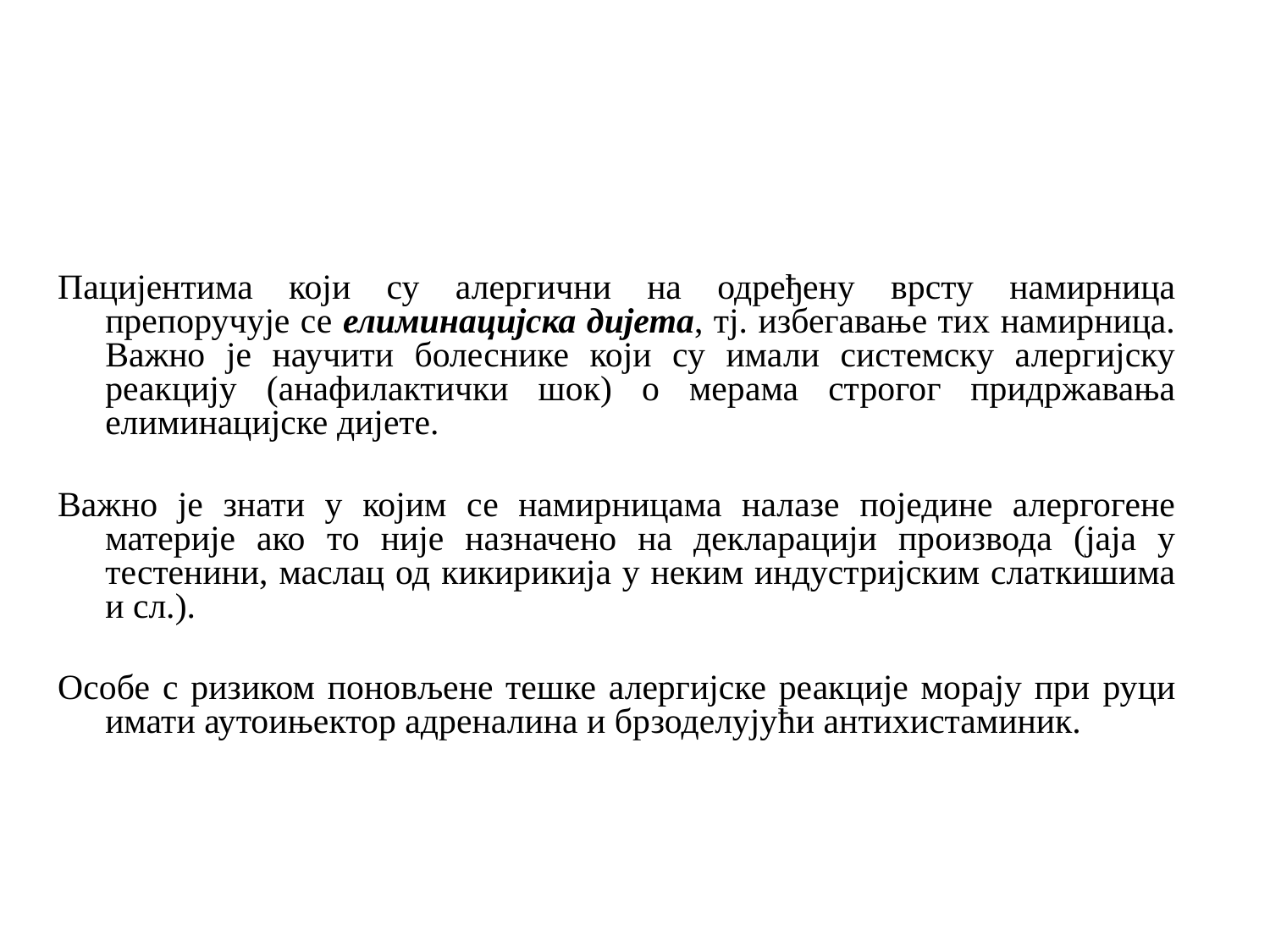

Пацијентима који су алергични на одређену врсту намирница препоручује се елиминацијска дијета, тј. избегавање тих намирница. Важно је научити болеснике који су имали системску алергијску реакцију (анафилактички шок) о мерама строгог придржавања елиминацијске дијете.

Важно је знати у којим се намирницама налазе поједине алергогене материје ако то није назначено на декларацији производа (јаја у тестенини, маслац од кикирикија у неким индустријским слаткишима и сл.).

Особе с ризиком поновљене тешке алергијске реакције морају при руци имати аутоињектор адреналина и брзоделујући антихистаминик.